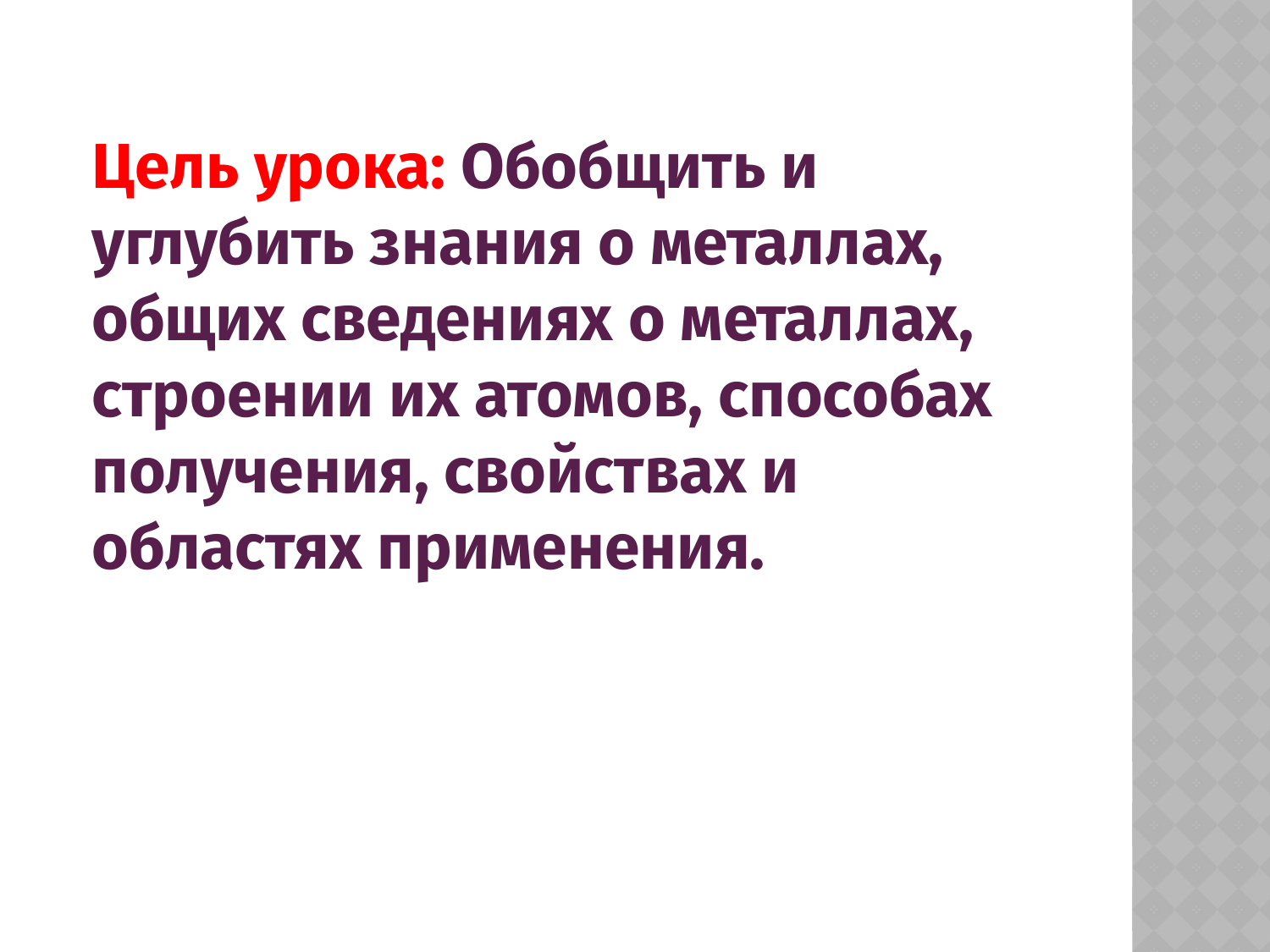

Цель урока: Обобщить и углубить знания о металлах, общих сведениях о металлах, строении их атомов, способах получения, свойствах и областях применения.